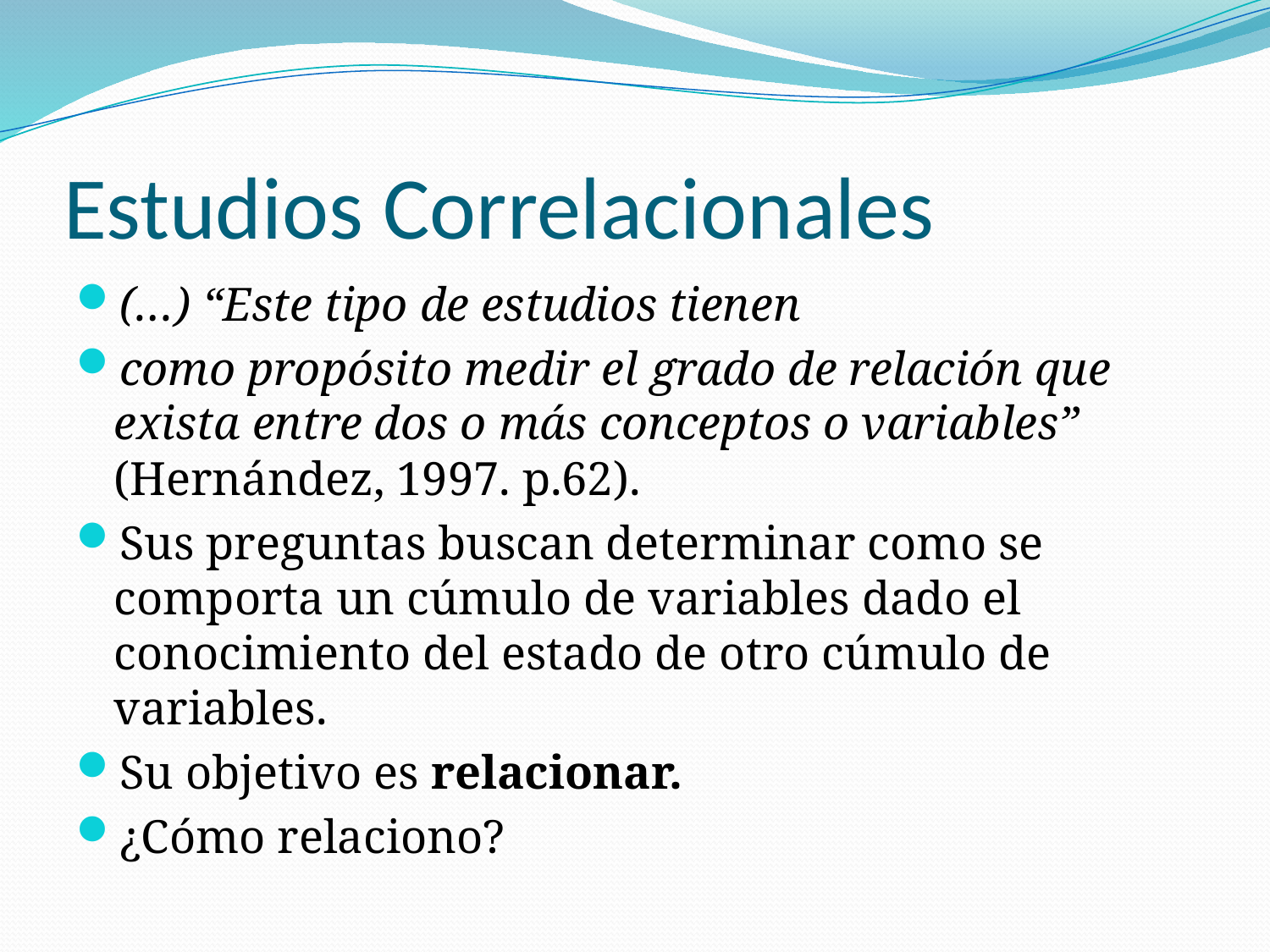

# Estudios Correlacionales
(…) “Este tipo de estudios tienen
como propósito medir el grado de relación que exista entre dos o más conceptos o variables” (Hernández, 1997. p.62).
Sus preguntas buscan determinar como se comporta un cúmulo de variables dado el conocimiento del estado de otro cúmulo de variables.
Su objetivo es relacionar.
¿Cómo relaciono?